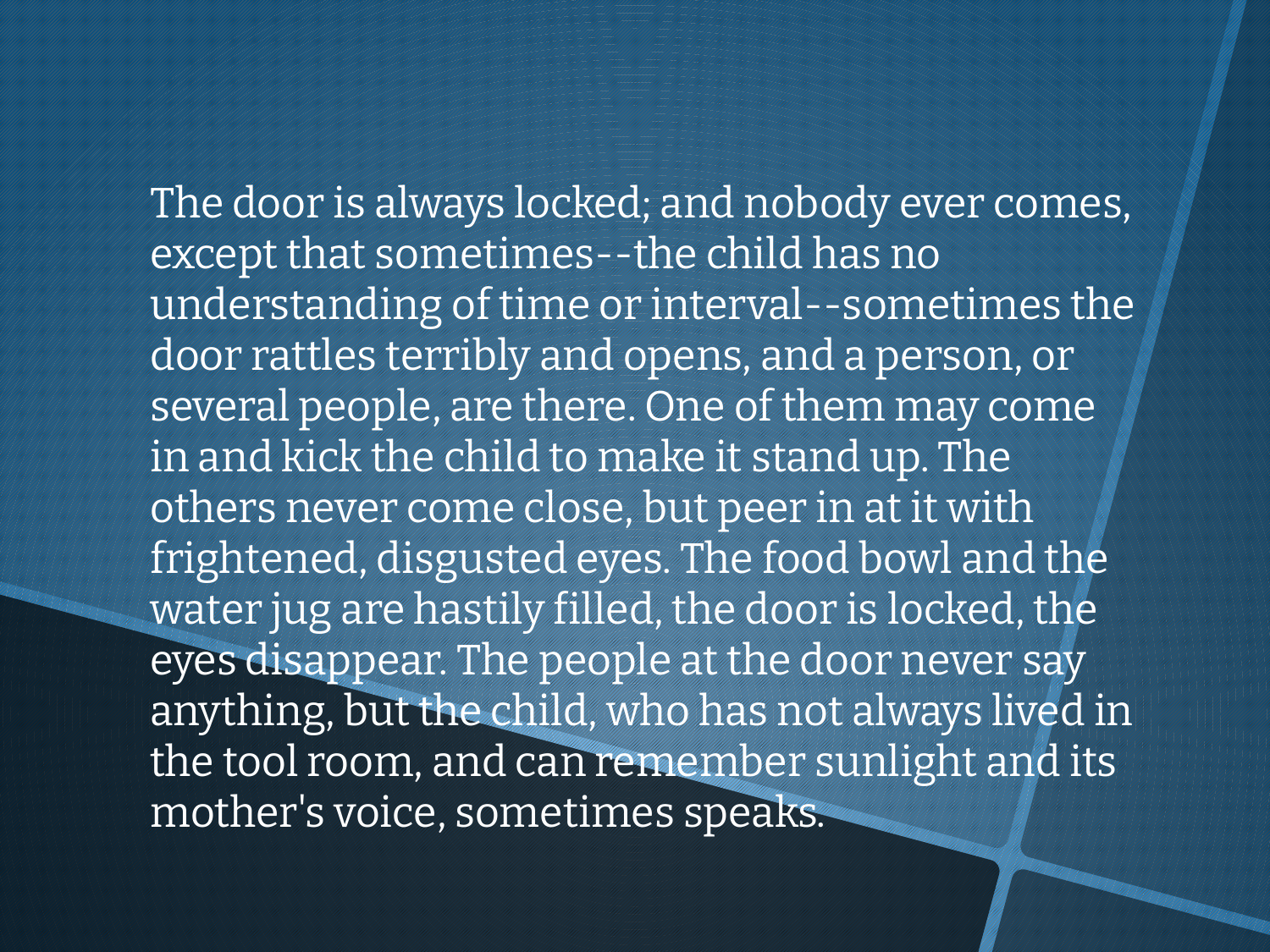

The door is always locked; and nobody ever comes, except that sometimes--the child has no understanding of time or interval--sometimes the door rattles terribly and opens, and a person, or several people, are there. One of them may come in and kick the child to make it stand up. The others never come close, but peer in at it with frightened, disgusted eyes. The food bowl and the water jug are hastily filled, the door is locked, the eyes disappear. The people at the door never say anything, but the child, who has not always lived in the tool room, and can remember sunlight and its mother's voice, sometimes speaks.